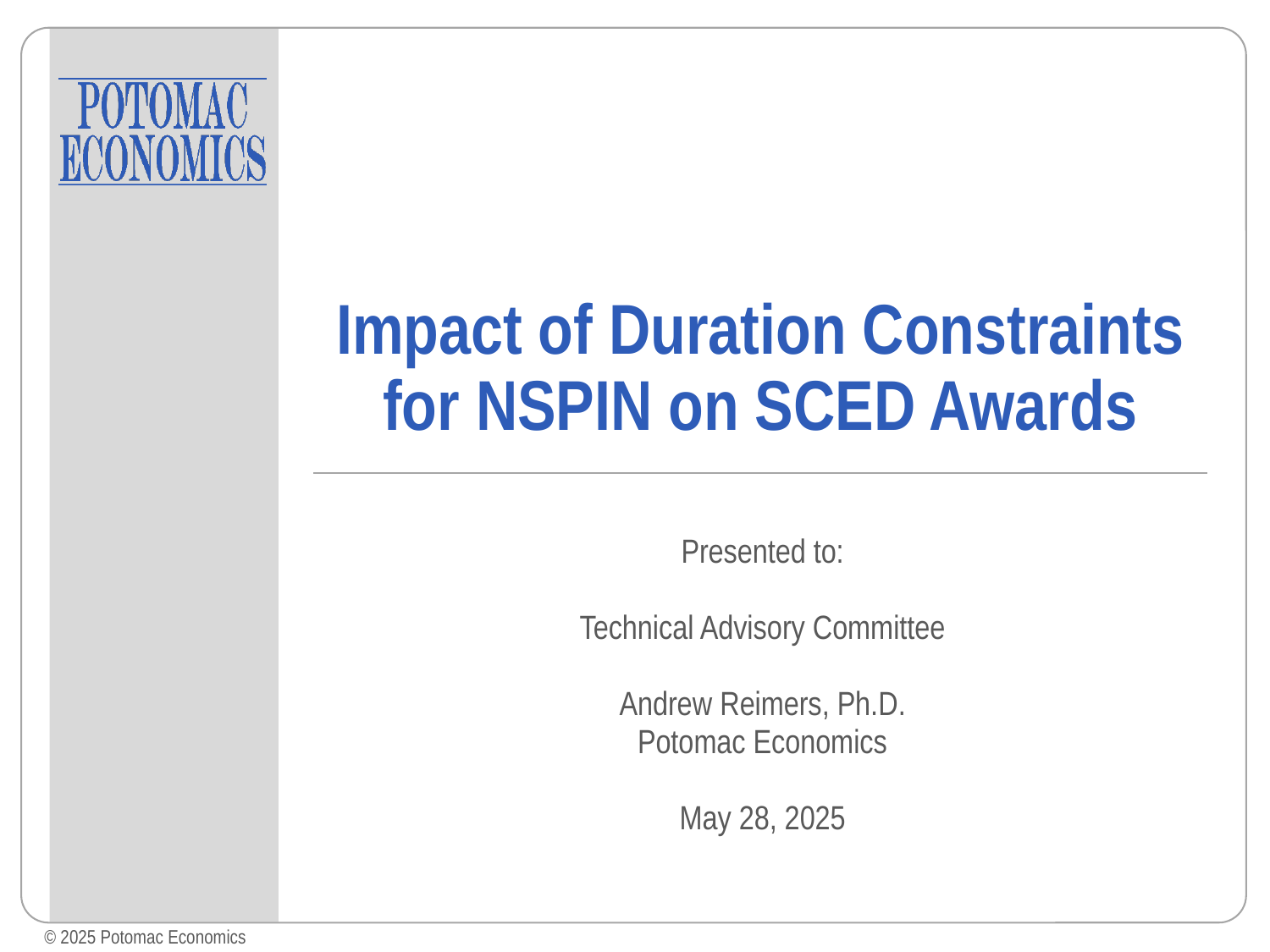

# Impact of Duration Constraints for NSPIN on SCED Awards
Presented to:

Technical Advisory Committee

Andrew Reimers, Ph.D.
Potomac Economics

May 28, 2025